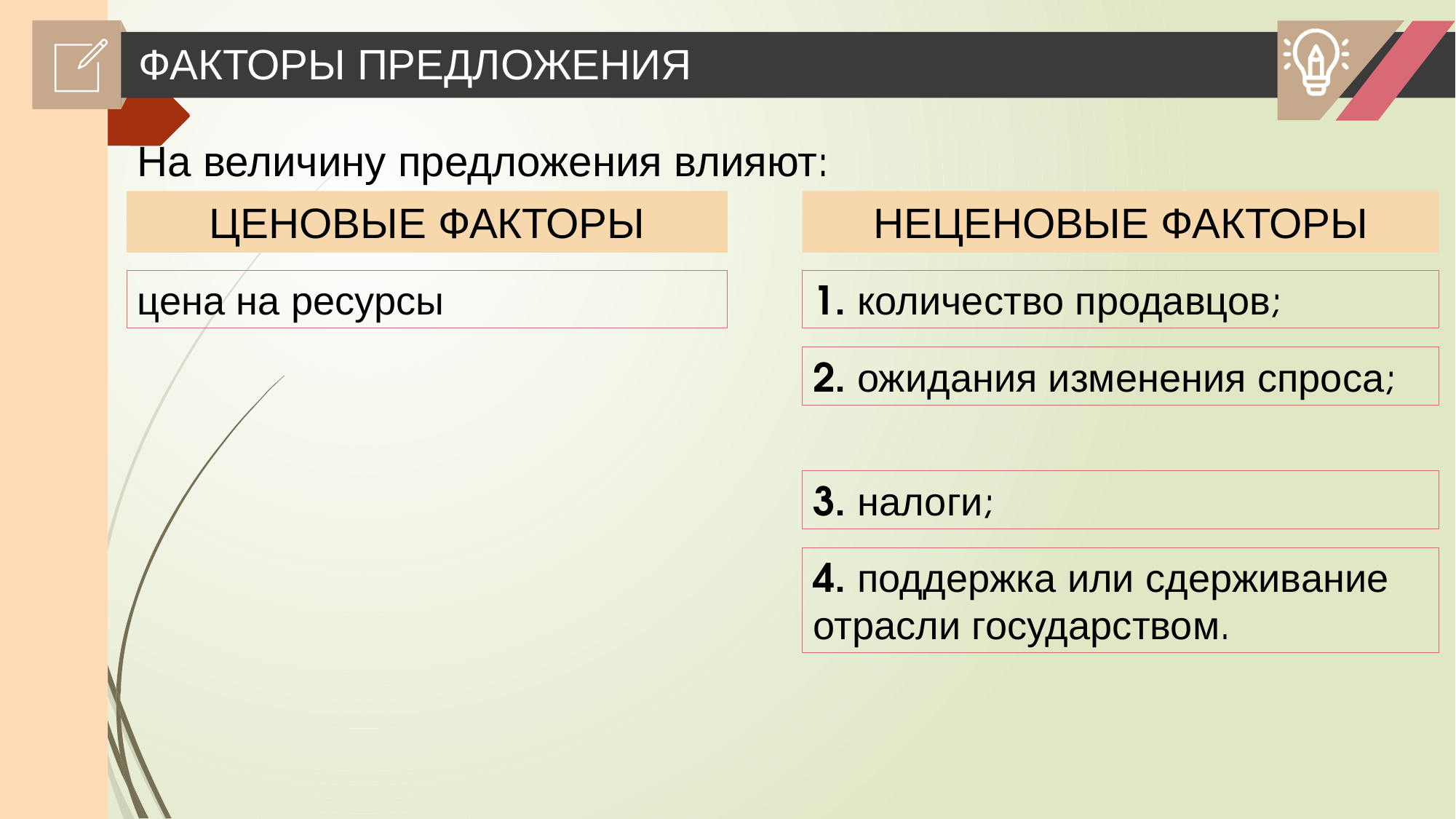

ФАКТОРЫ ПРЕДЛОЖЕНИЯ

На величину предложения влияют:
ЦЕНОВЫЕ ФАКТОРЫ
НЕЦЕНОВЫЕ ФАКТОРЫ
цена на ресурсы
1. количество продавцов;
2. ожидания изменения спроса;
3. налоги;
4. поддержка или сдерживание отрасли государством.